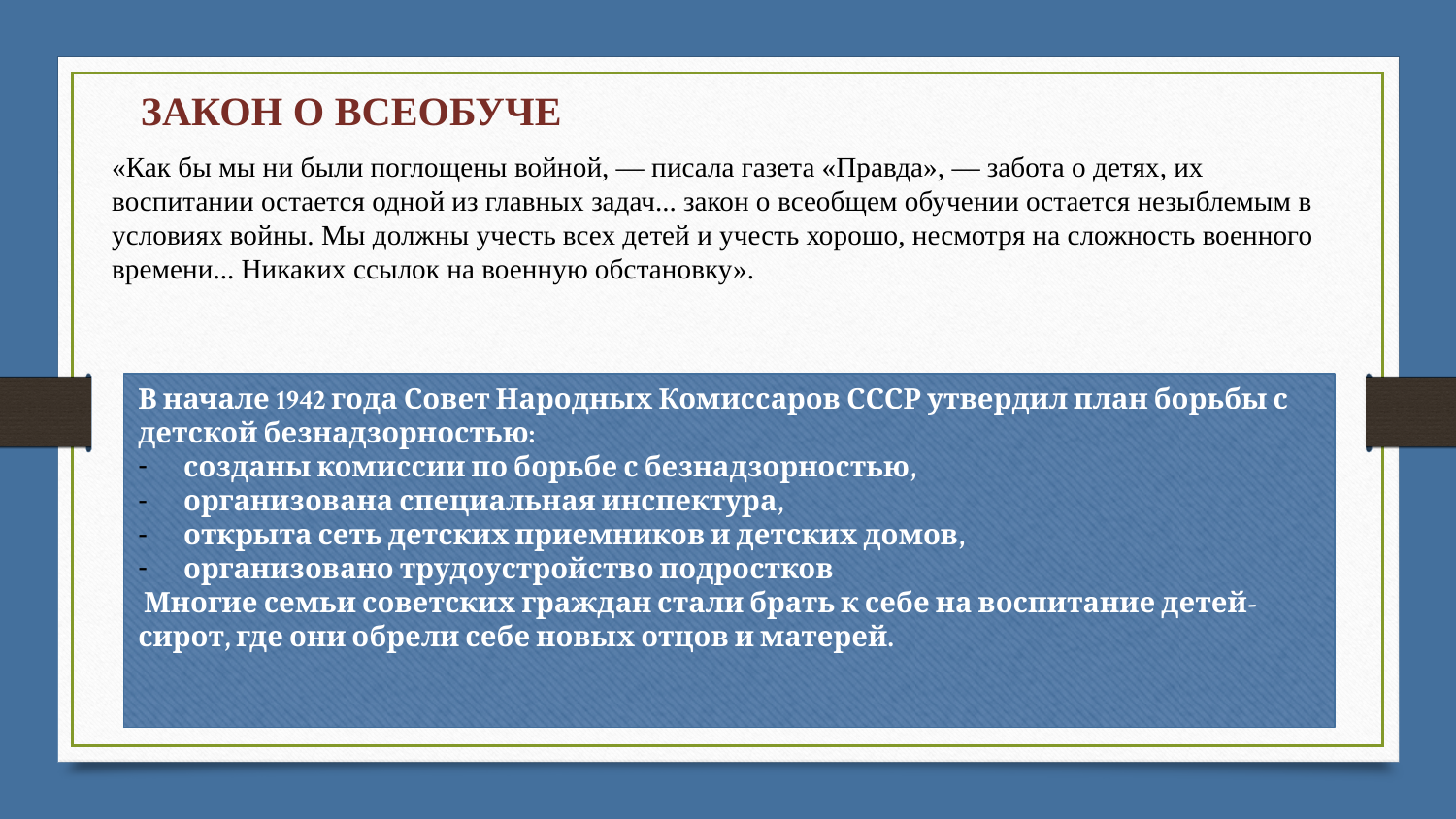

ЗАКОН О ВСЕОБУЧЕ
«Как бы мы ни были поглощены войной, — писала газета «Правда», — забота о детях, их воспитании остается одной из главных задач... закон о всеобщем обучении остается незыблемым в условиях войны. Мы должны учесть всех детей и учесть хорошо, несмотря на сложность военного времени... Никаких ссылок на военную обстановку».
В начале 1942 года Совет Народных Комиссаров СССР утвердил план борьбы с детской безнадзорностью:
созданы комиссии по борьбе с безнадзорностью,
организована специальная инспектура,
открыта сеть детских приемников и детских домов,
организовано трудоустройство подростков
 Многие семьи советских граждан стали брать к себе на воспитание детей-сирот, где они обрели себе новых отцов и матерей.